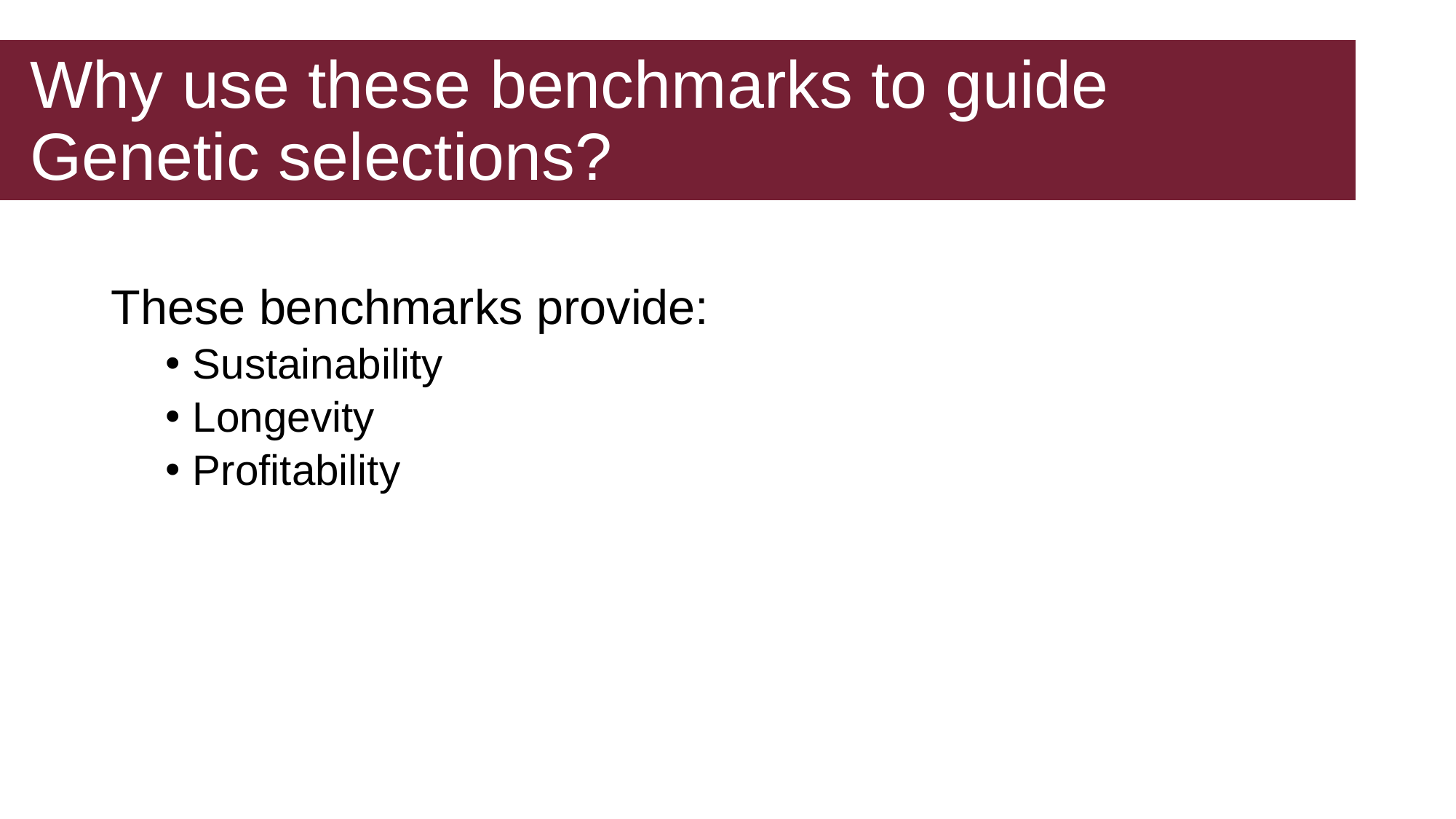

# Why use these benchmarks to guide Genetic selections?

These benchmarks provide:
Sustainability
Longevity
Profitability